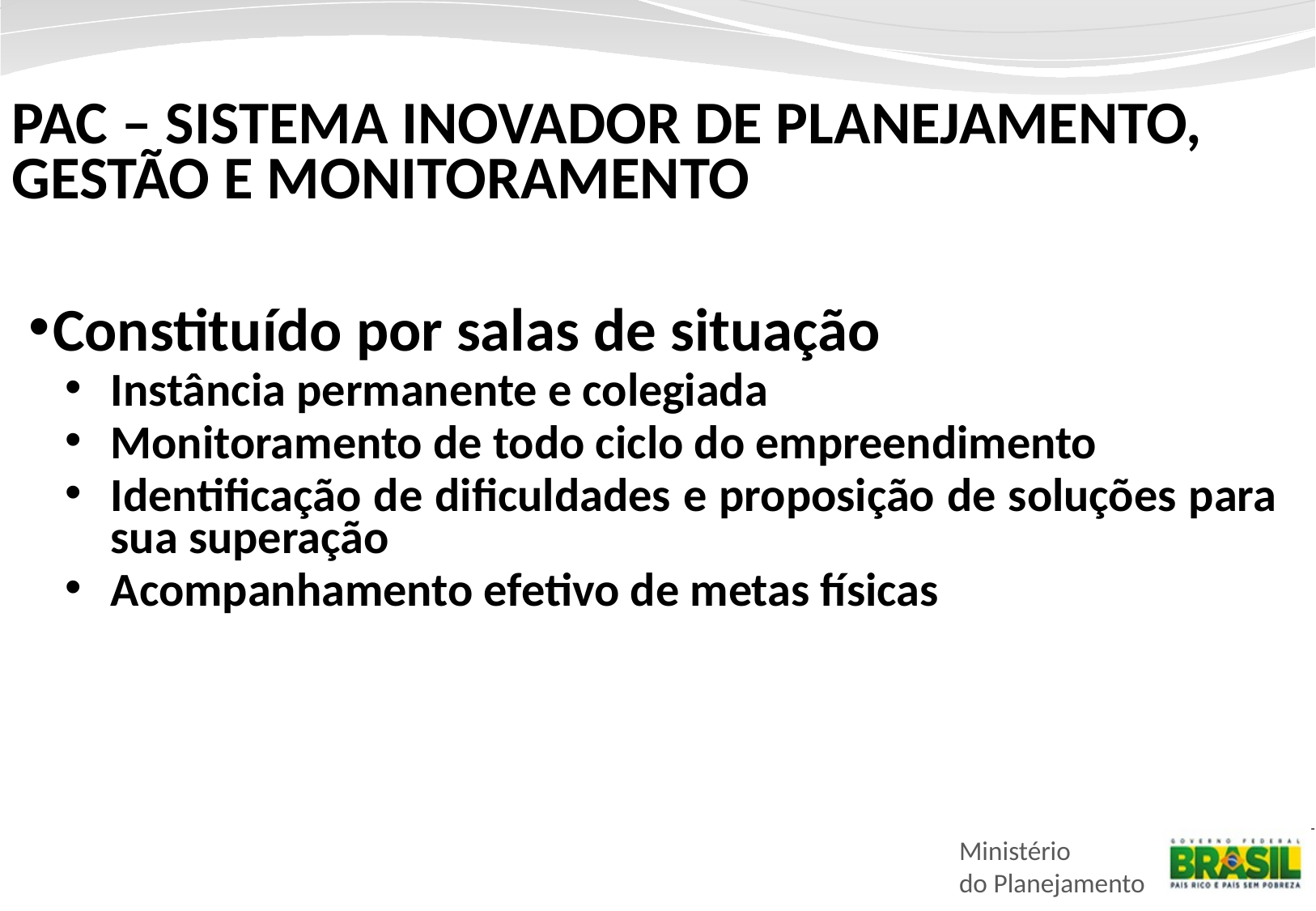

PAC – SISTEMA INOVADOR DE PLANEJAMENTO, GESTÃO E MONITORAMENTO
Constituído por salas de situação
Instância permanente e colegiada
Monitoramento de todo ciclo do empreendimento
Identificação de dificuldades e proposição de soluções para sua superação
Acompanhamento efetivo de metas físicas